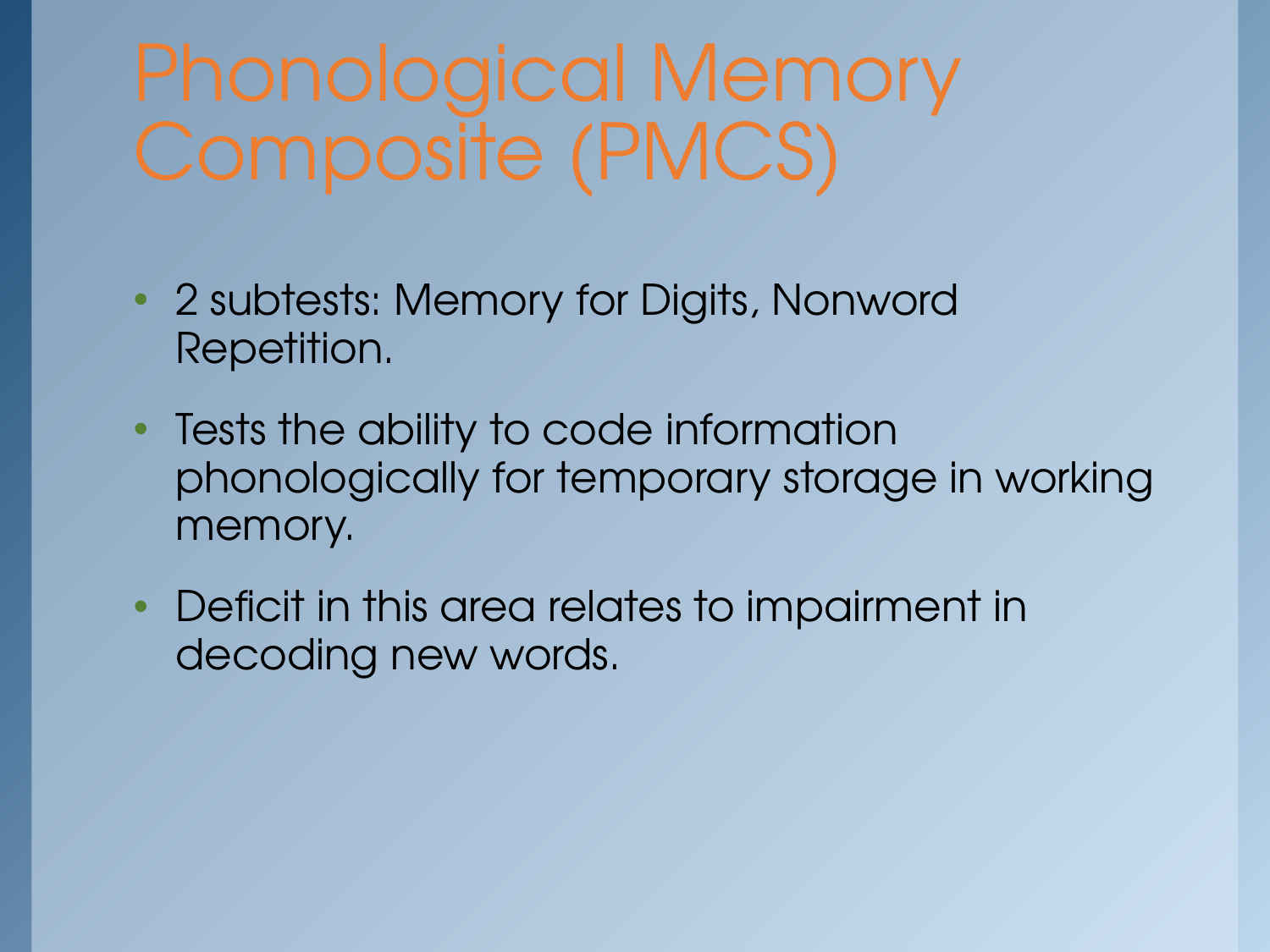

# Phonological Memory Composite (PMCS)
2 subtests: Memory for Digits, Nonword Repetition.
Tests the ability to code information phonologically for temporary storage in working memory.
Deficit in this area relates to impairment in decoding new words.